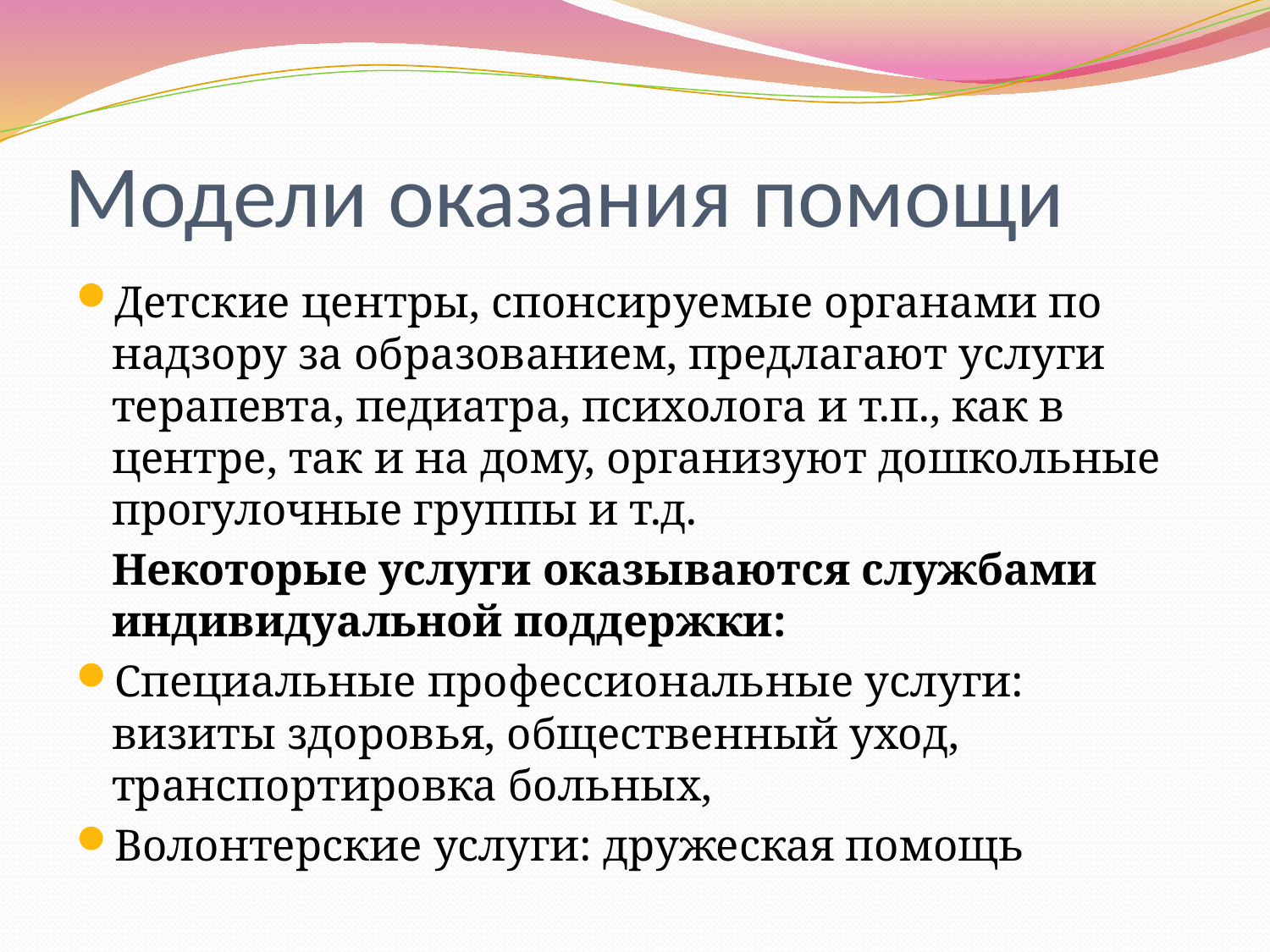

# Модели оказания помощи
Детские центры, спонсируемые органами по надзору за образованием, предлагают услуги терапевта, педиатра, психолога и т.п., как в центре, так и на дому, организуют дошкольные прогулочные группы и т.д.
	Некоторые услуги оказываются службами индивидуальной поддержки:
Специальные профессиональные услуги: визиты здоровья, общественный уход, транспортировка больных,
Волонтерские услуги: дружеская помощь